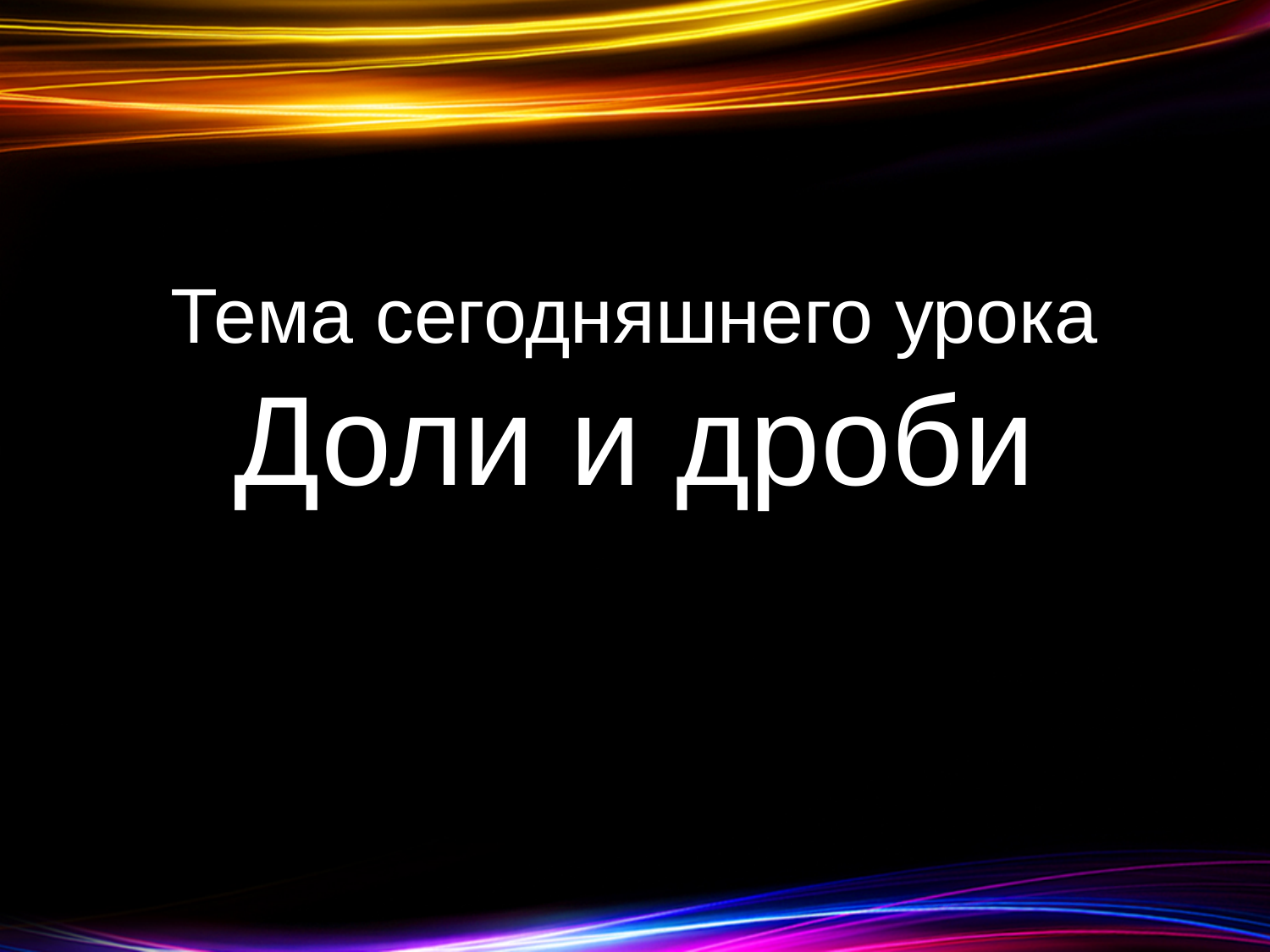

# Тема сегодняшнего урока Доли и дроби